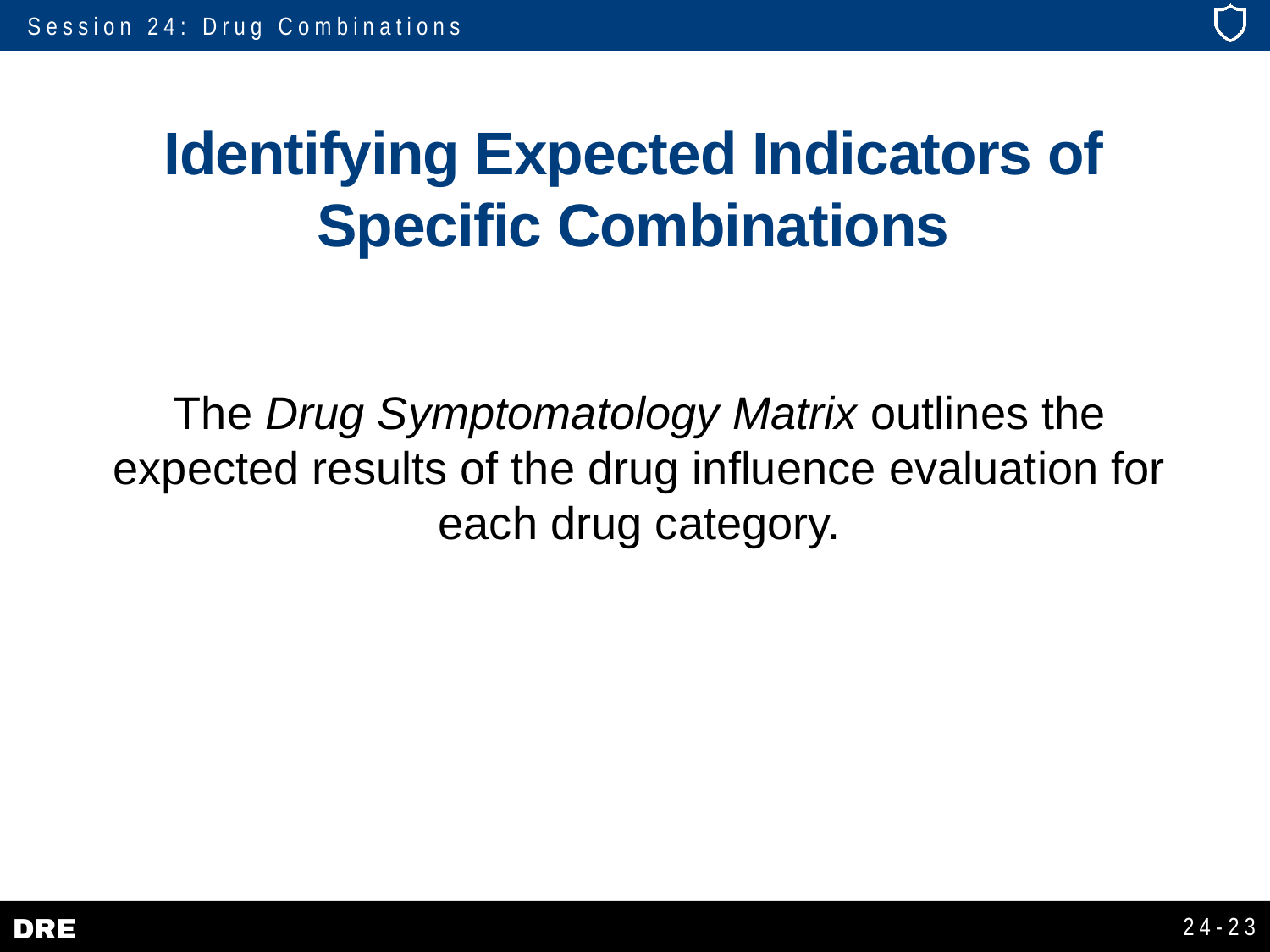

# Identifying Expected Indicators of Specific Combinations

The Drug Symptomatology Matrix outlines the expected results of the drug influence evaluation for each drug category.

24-23